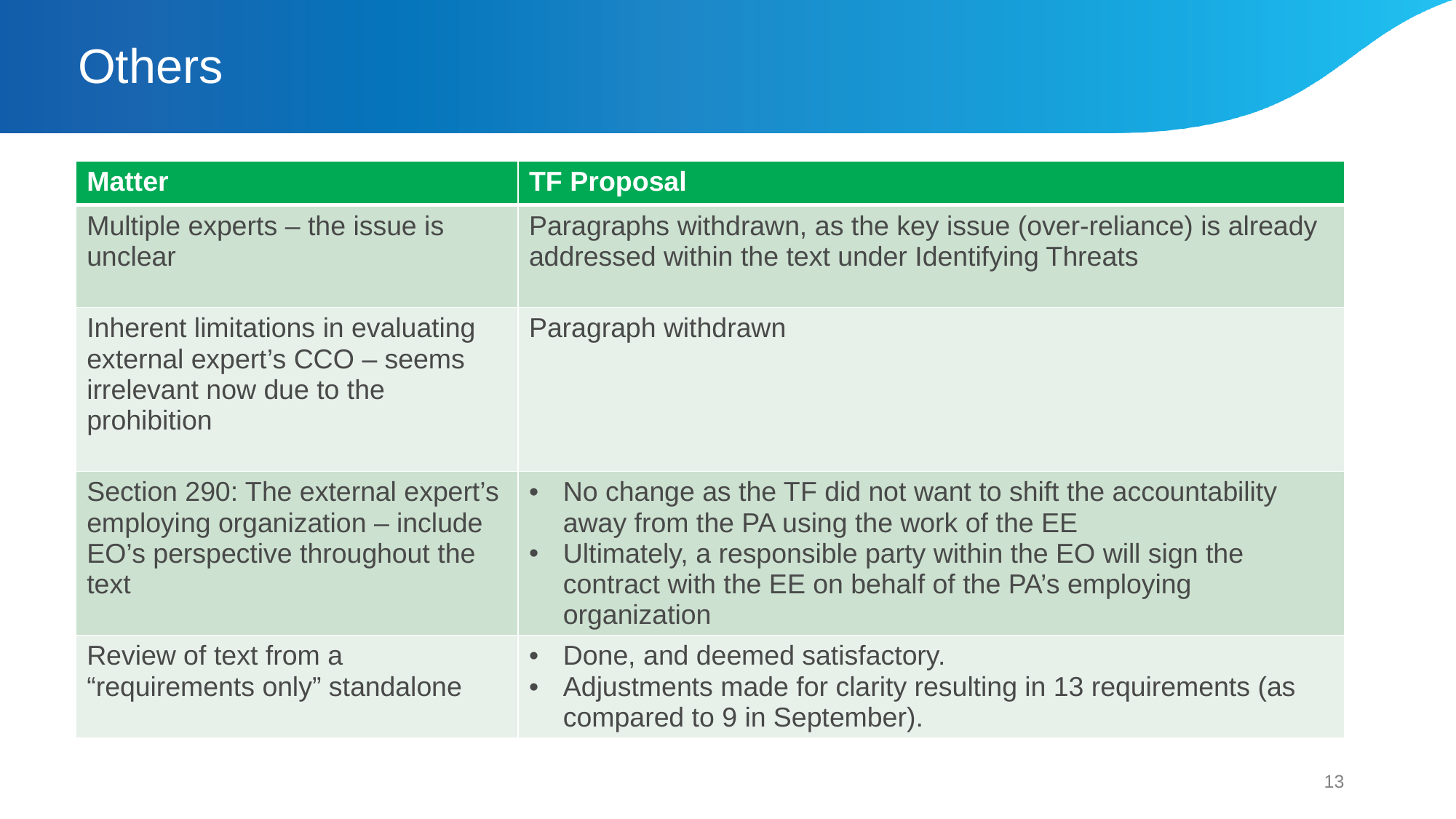

# Others
| Matter | TF Proposal |
| --- | --- |
| Multiple experts – the issue is unclear | Paragraphs withdrawn, as the key issue (over-reliance) is already addressed within the text under Identifying Threats |
| Inherent limitations in evaluating external expert’s CCO – seems irrelevant now due to the prohibition | Paragraph withdrawn |
| Section 290: The external expert’s employing organization – include EO’s perspective throughout the text | No change as the TF did not want to shift the accountability away from the PA using the work of the EE Ultimately, a responsible party within the EO will sign the contract with the EE on behalf of the PA’s employing organization |
| Review of text from a “requirements only” standalone | Done, and deemed satisfactory. Adjustments made for clarity resulting in 13 requirements (as compared to 9 in September). |
13